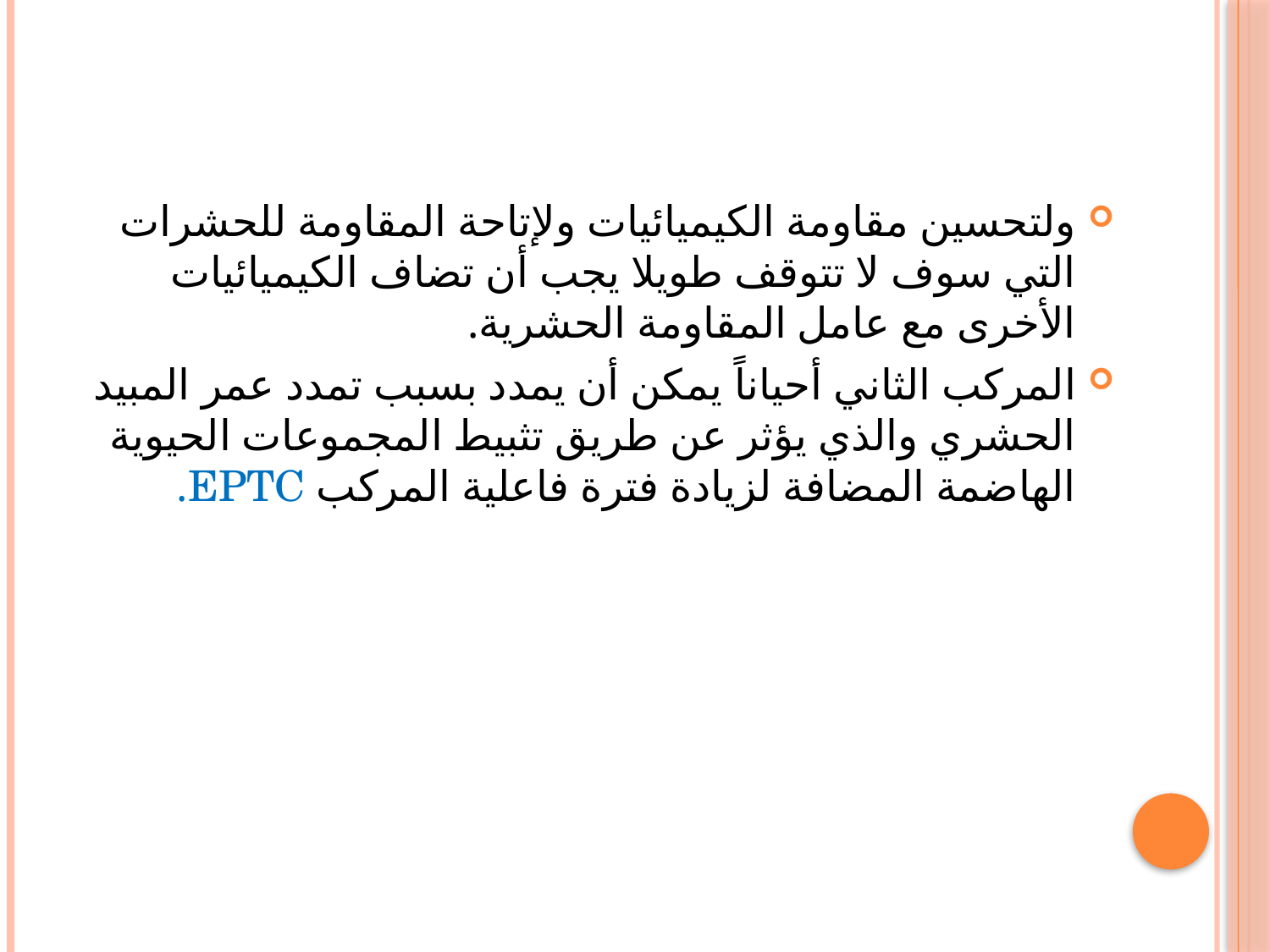

ولتحسين مقاومة الكيميائيات ولإتاحة المقاومة للحشرات التي سوف لا تتوقف طويلا يجب أن تضاف الكيميائيات الأخرى مع عامل المقاومة الحشرية.
المركب الثاني أحياناً يمكن أن يمدد بسبب تمدد عمر المبيد الحشري والذي يؤثر عن طريق تثبيط المجموعات الحيوية الهاضمة المضافة لزيادة فترة فاعلية المركب EPTC.